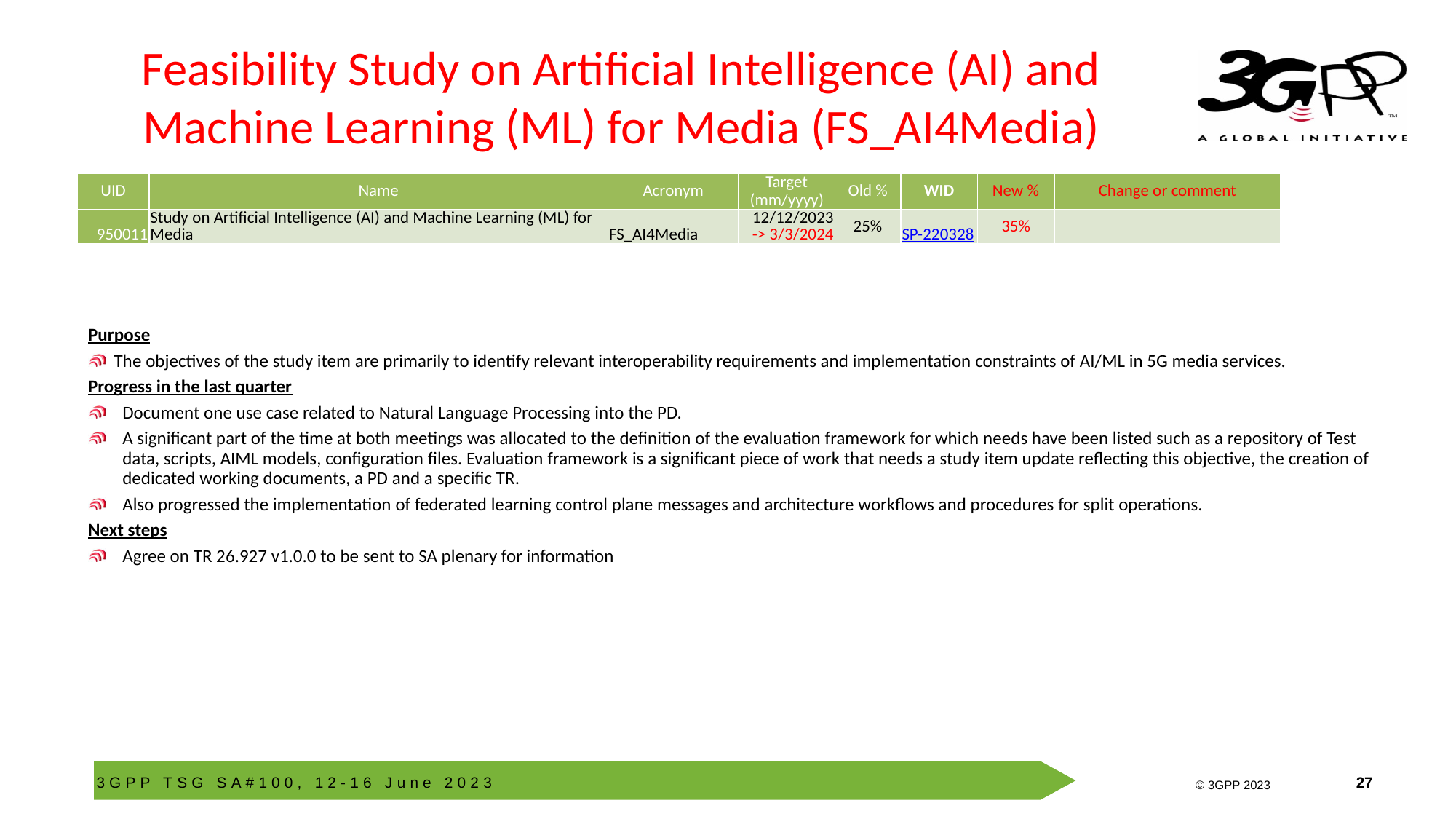

# Feasibility Study on Artificial Intelligence (AI) and Machine Learning (ML) for Media (FS_AI4Media)
| UID | Name | Acronym | Target (mm/yyyy) | Old % | WID | New % | Change or comment |
| --- | --- | --- | --- | --- | --- | --- | --- |
| 950011 | Study on Artificial Intelligence (AI) and Machine Learning (ML) for Media | FS\_AI4Media | 12/12/2023 -> 3/3/2024 | 25% | SP-220328 | 35% |  |
Purpose
  The objectives of the study item are primarily to identify relevant interoperability requirements and implementation constraints of AI/ML in 5G media services.
Progress in the last quarter
Document one use case related to Natural Language Processing into the PD.
A significant part of the time at both meetings was allocated to the definition of the evaluation framework for which needs have been listed such as a repository of Test data, scripts, AIML models, configuration files. Evaluation framework is a significant piece of work that needs a study item update reflecting this objective, the creation of dedicated working documents, a PD and a specific TR.
Also progressed the implementation of federated learning control plane messages and architecture workflows and procedures for split operations.
Next steps
Agree on TR 26.927 v1.0.0 to be sent to SA plenary for information